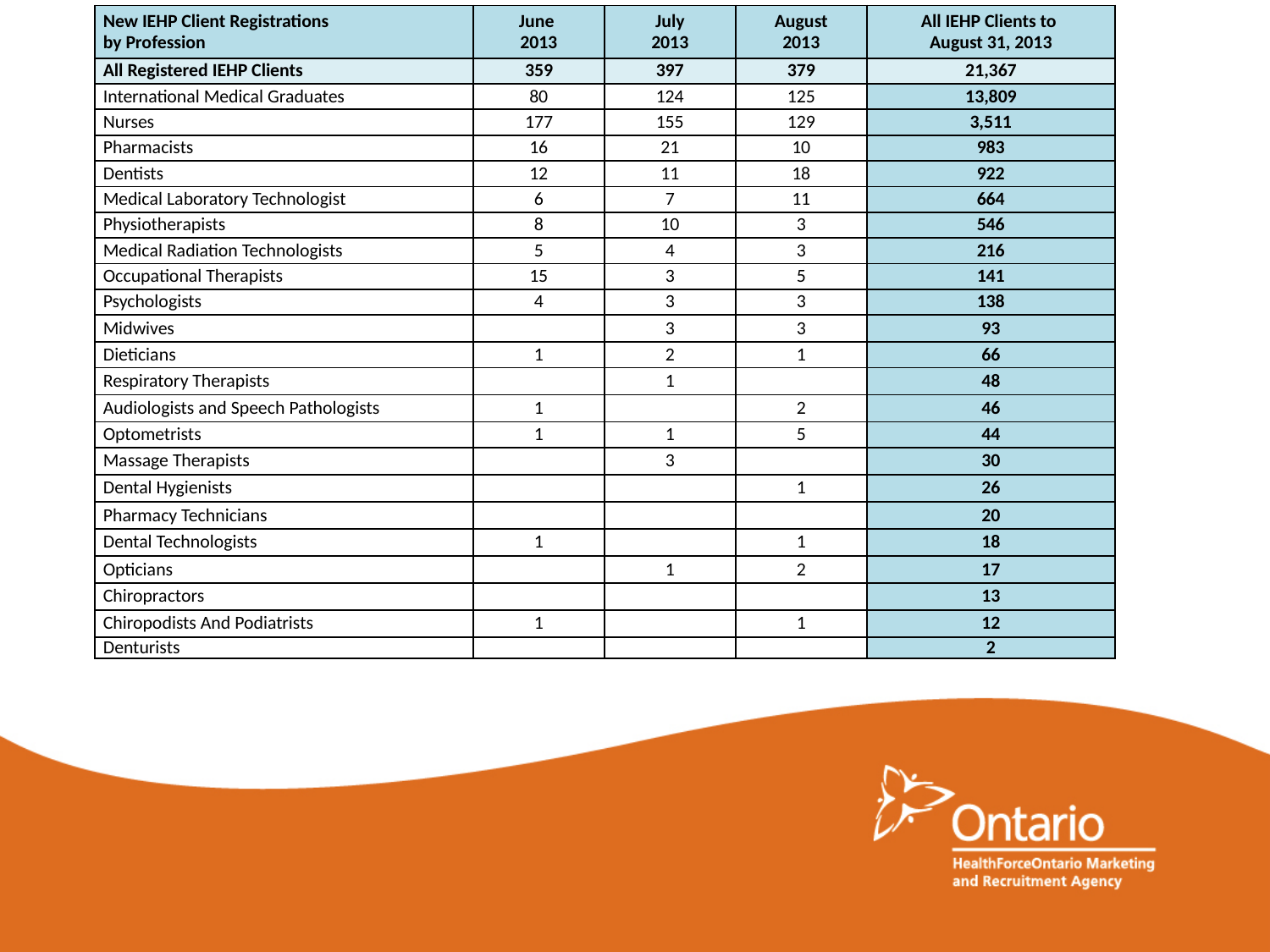

| New IEHP Client Registrations by Profession | June 2013 | July 2013 | August 2013 | All IEHP Clients to August 31, 2013 |
| --- | --- | --- | --- | --- |
| All Registered IEHP Clients | 359 | 397 | 379 | 21,367 |
| International Medical Graduates | 80 | 124 | 125 | 13,809 |
| Nurses | 177 | 155 | 129 | 3,511 |
| Pharmacists | 16 | 21 | 10 | 983 |
| Dentists | 12 | 11 | 18 | 922 |
| Medical Laboratory Technologist | 6 | 7 | 11 | 664 |
| Physiotherapists | 8 | 10 | 3 | 546 |
| Medical Radiation Technologists | 5 | 4 | 3 | 216 |
| Occupational Therapists | 15 | 3 | 5 | 141 |
| Psychologists | 4 | 3 | 3 | 138 |
| Midwives |  | 3 | 3 | 93 |
| Dieticians | 1 | 2 | 1 | 66 |
| Respiratory Therapists |  | 1 |  | 48 |
| Audiologists and Speech Pathologists | 1 |  | 2 | 46 |
| Optometrists | 1 | 1 | 5 | 44 |
| Massage Therapists |  | 3 |  | 30 |
| Dental Hygienists |  |  | 1 | 26 |
| Pharmacy Technicians |  |  |  | 20 |
| Dental Technologists | 1 |  | 1 | 18 |
| Opticians |  | 1 | 2 | 17 |
| Chiropractors |  |  |  | 13 |
| Chiropodists And Podiatrists | 1 |  | 1 | 12 |
| Denturists |  |  |  | 2 |
4